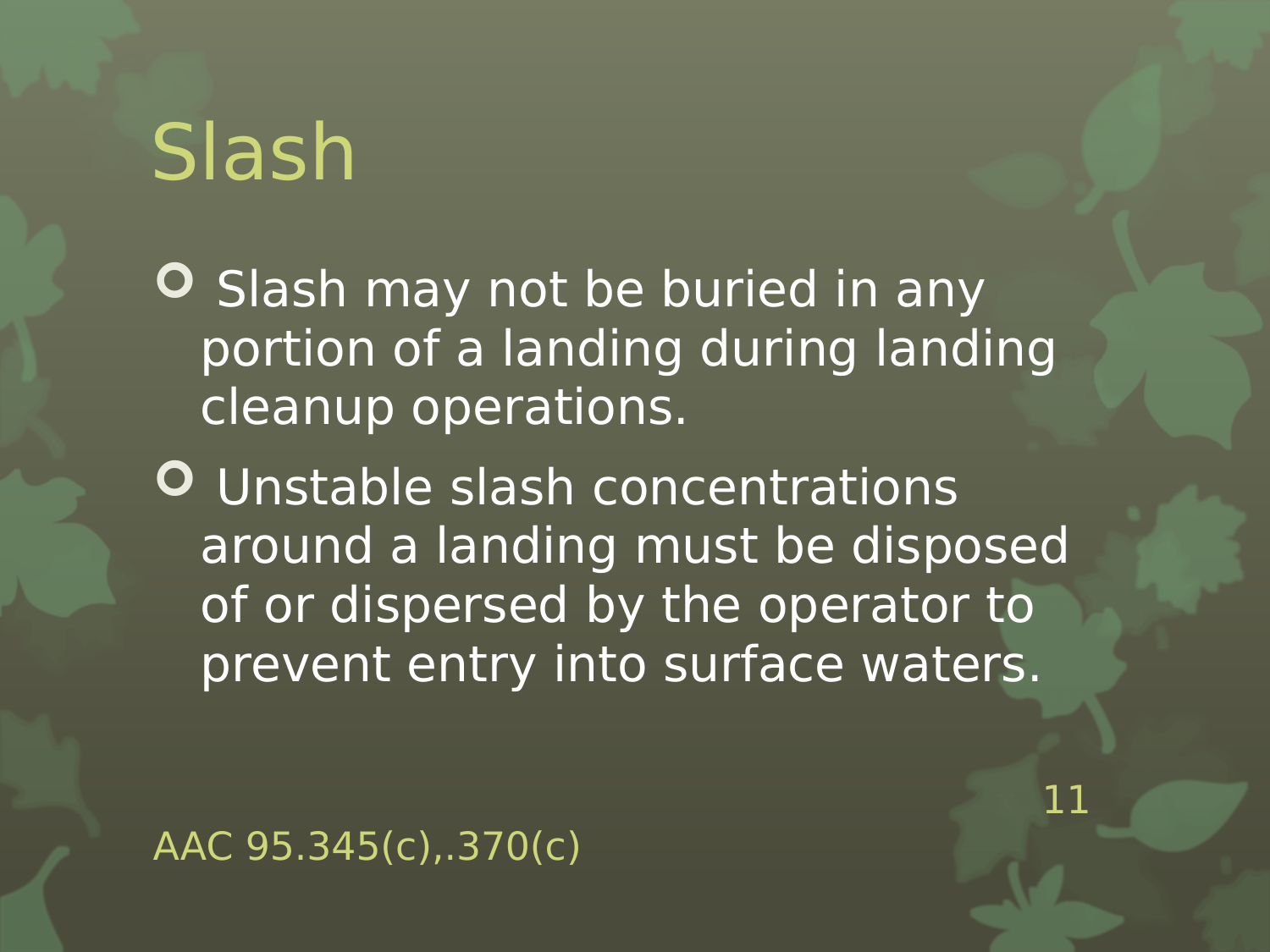

# Slash
 Slash may not be buried in any portion of a landing during landing cleanup operations.
 Unstable slash concentrations around a landing must be disposed of or dispersed by the operator to prevent entry into surface waters.

							11 AAC 95.345(c),.370(c)